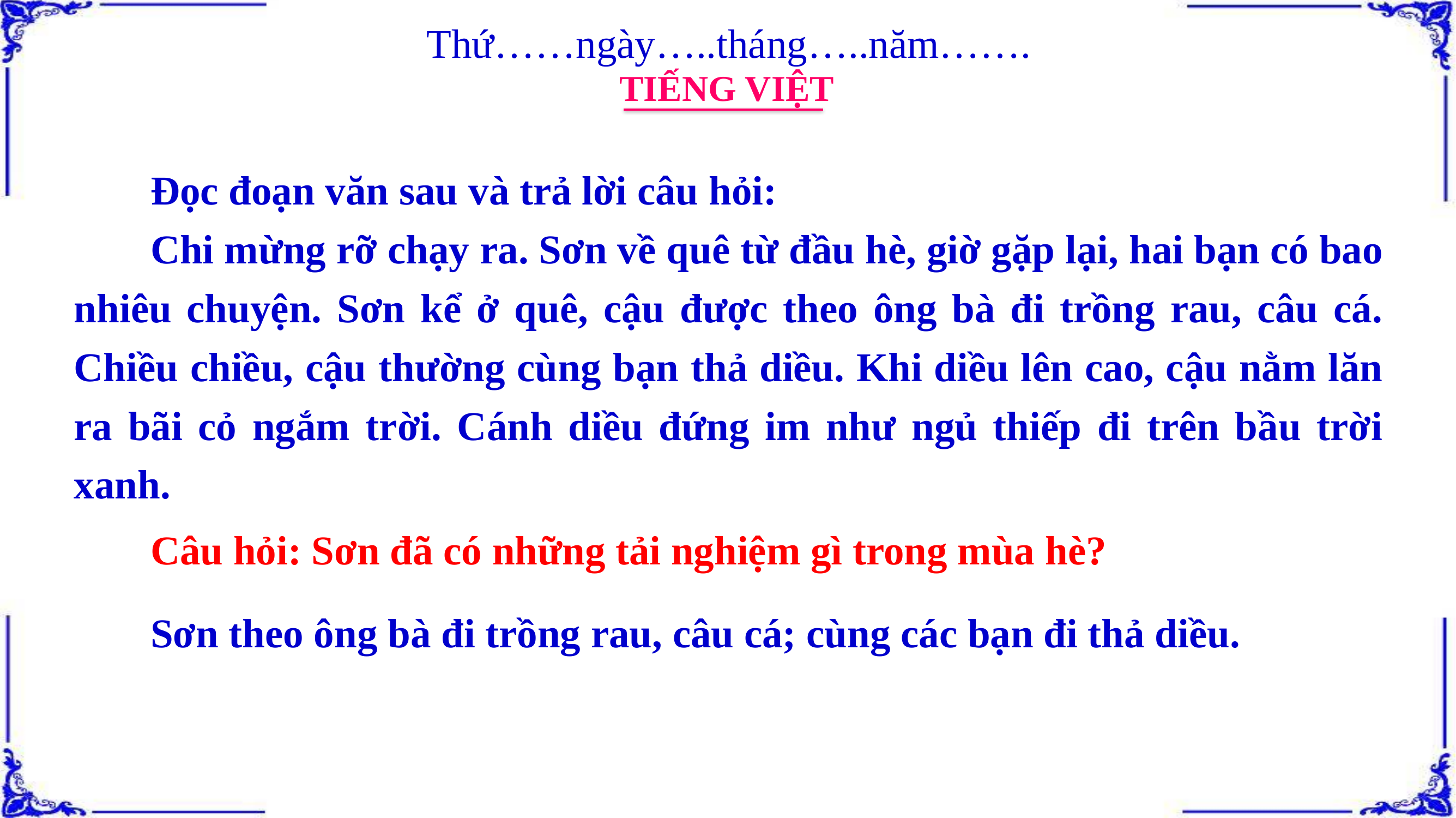

Thứ……ngày…..tháng…..năm…….
TIẾNG VIỆT
Đọc đoạn văn sau và trả lời câu hỏi:
Chi mừng rỡ chạy ra. Sơn về quê từ đầu hè, giờ gặp lại, hai bạn có bao nhiêu chuyện. Sơn kể ở quê, cậu được theo ông bà đi trồng rau, câu cá. Chiều chiều, cậu thường cùng bạn thả diều. Khi diều lên cao, cậu nằm lăn ra bãi cỏ ngắm trời. Cánh diều đứng im như ngủ thiếp đi trên bầu trời xanh.
Câu hỏi: Sơn đã có những tải nghiệm gì trong mùa hè?
Sơn theo ông bà đi trồng rau, câu cá; cùng các bạn đi thả diều.